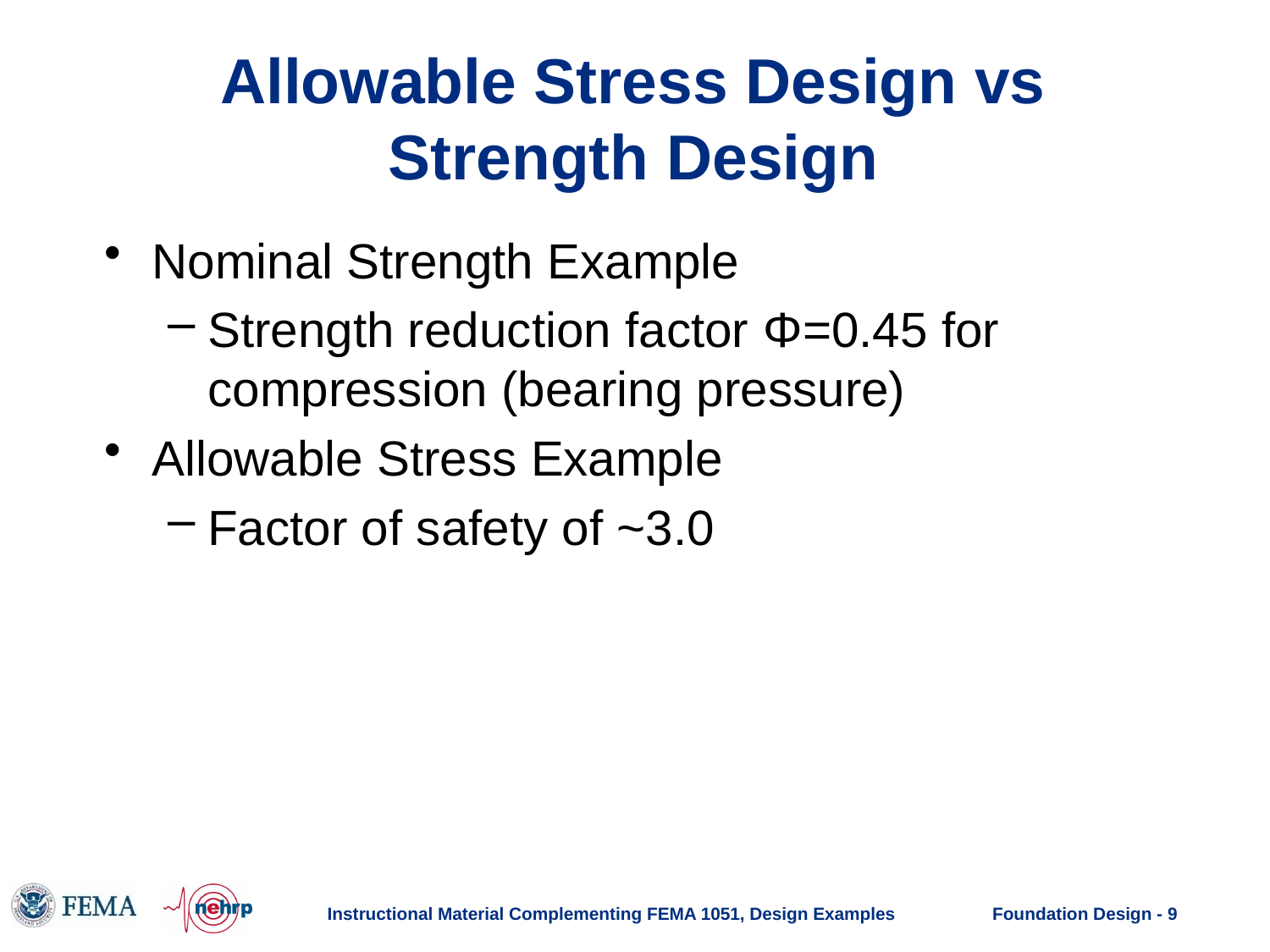

# Allowable Stress Design vs Strength Design
Nominal Strength Example
Strength reduction factor Φ=0.45 for compression (bearing pressure)
Allowable Stress Example
Factor of safety of ~3.0

Instructional Material Complementing FEMA 1051, Design Examples
Foundation Design - 9